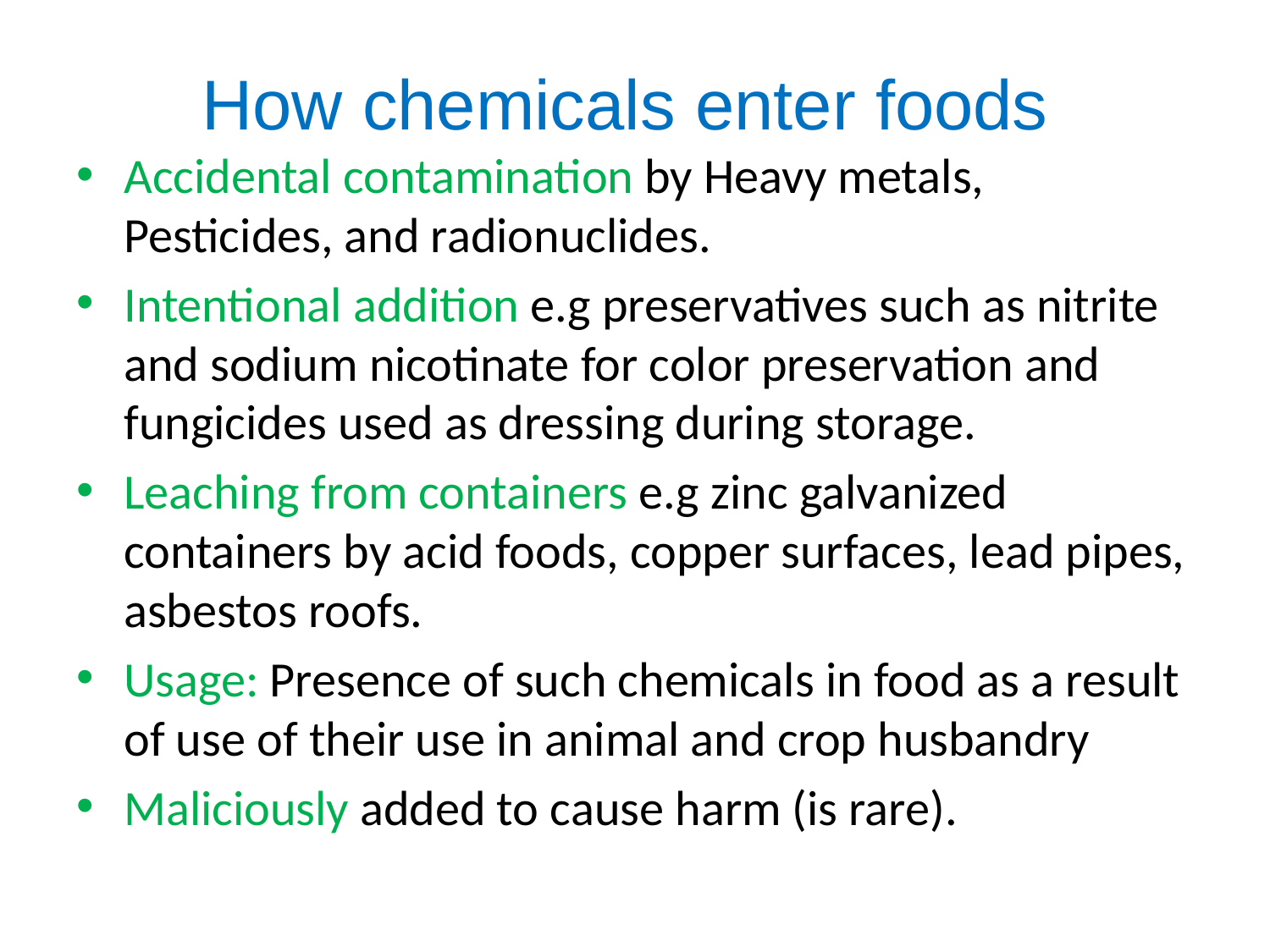

# How chemicals enter foods
Accidental contamination by Heavy metals, Pesticides, and radionuclides.
Intentional addition e.g preservatives such as nitrite and sodium nicotinate for color preservation and fungicides used as dressing during storage.
Leaching from containers e.g zinc galvanized containers by acid foods, copper surfaces, lead pipes, asbestos roofs.
Usage: Presence of such chemicals in food as a result of use of their use in animal and crop husbandry
Maliciously added to cause harm (is rare).